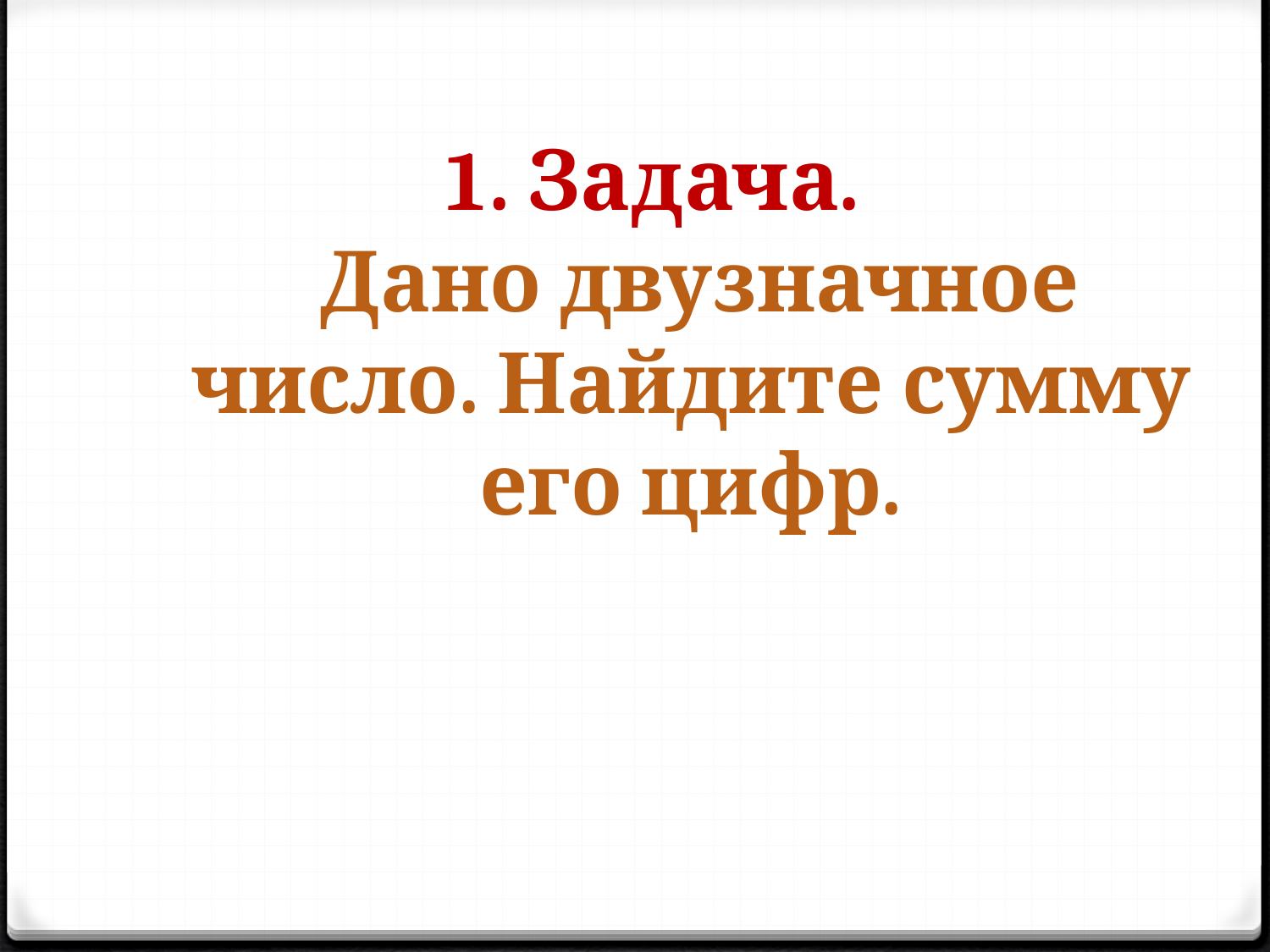

# 1. Задача. Дано двузначное число. Найдите сумму его цифр.